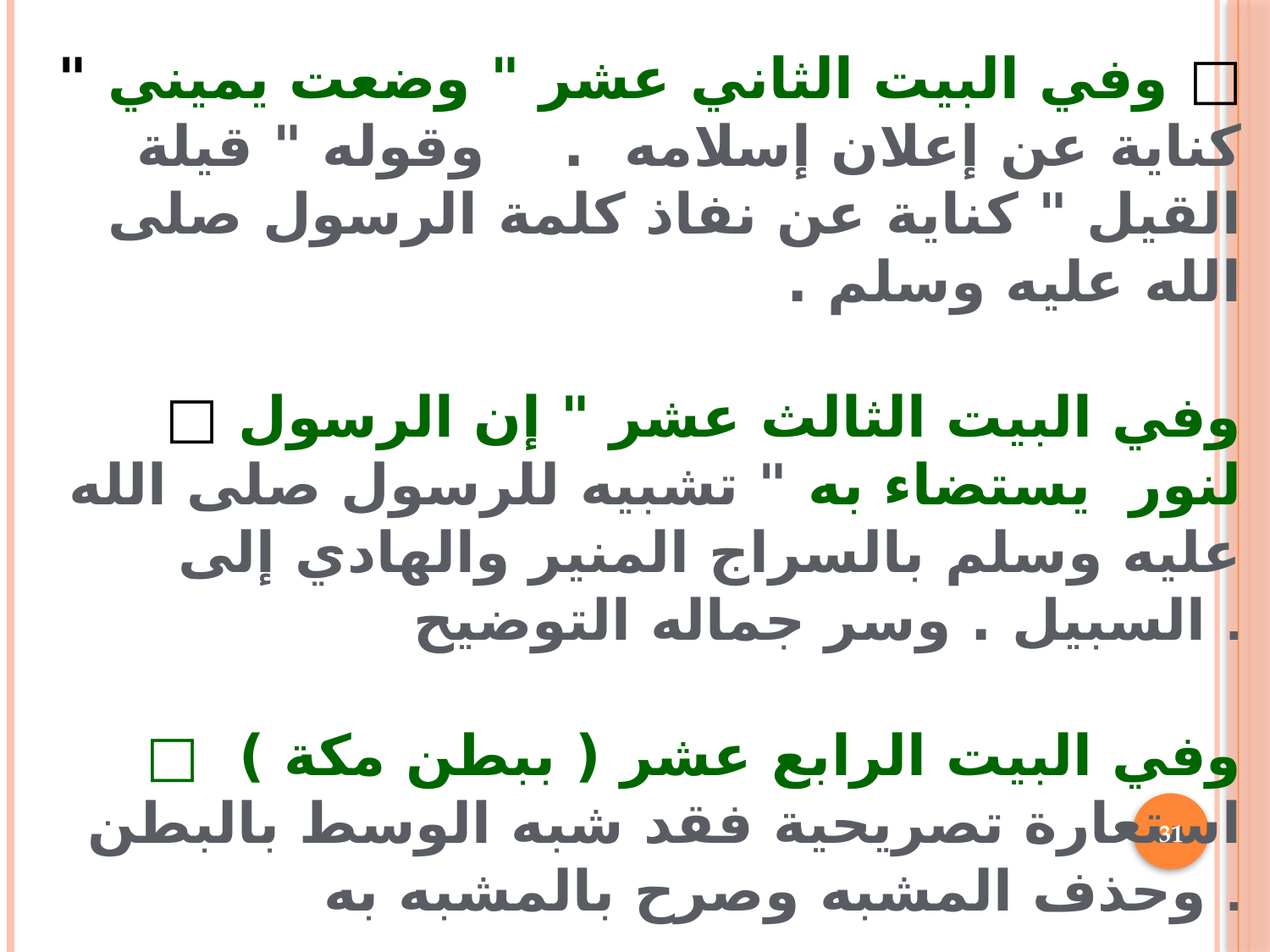

□ وفي البيت الثاني عشر " وضعت يميني " كناية عن إعلان إسلامه  .    وقوله " قيلة القيل " كناية عن نفاذ كلمة الرسول صلى الله عليه وسلم .

 □ وفي البيت الثالث عشر " إن الرسول لنور  يستضاء به " تشبيه للرسول صلى الله عليه وسلم بالسراج المنير والهادي إلى السبيل . وسر جماله التوضيح .

□  وفي البيت الرابع عشر ( ببطن مكة ) استعارة تصريحية فقد شبه الوسط بالبطن وحذف المشبه وصرح بالمشبه به .

□ والبيت السادس عشر ( شم العرانين ) كناية عن شرفهم وعزتهم لأن شمم الانسان وإباءه يظهر أول ما يظهر في أنفه .

31